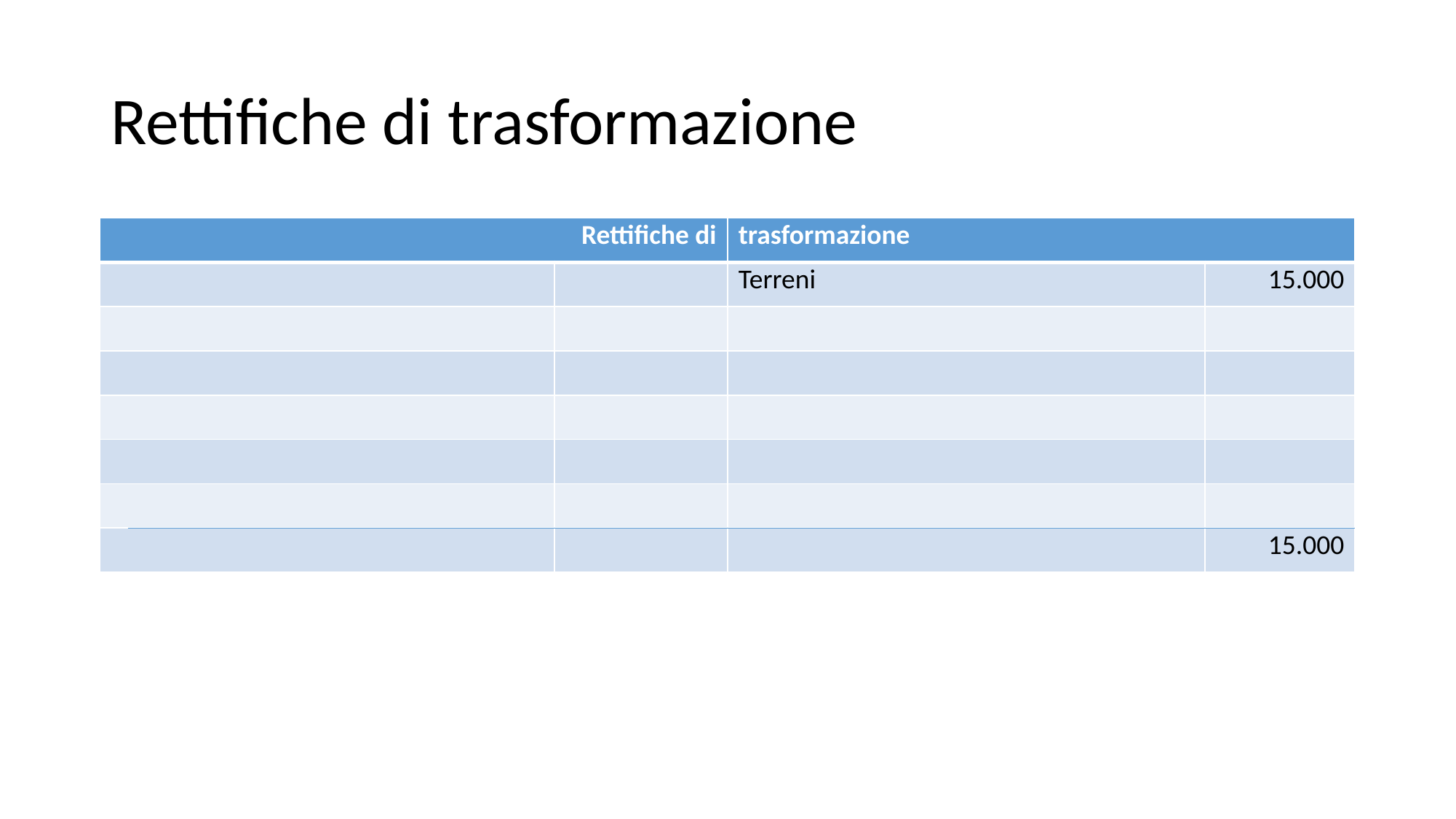

# Rettifiche di trasformazione
| Rettifiche di |  | trasformazione |  |
| --- | --- | --- | --- |
|  |  | Terreni | 15.000 |
|  |  |  |  |
|  |  |  |  |
|  |  |  |  |
|  |  |  |  |
|  |  |  |  |
|  |  |  | 15.000 |